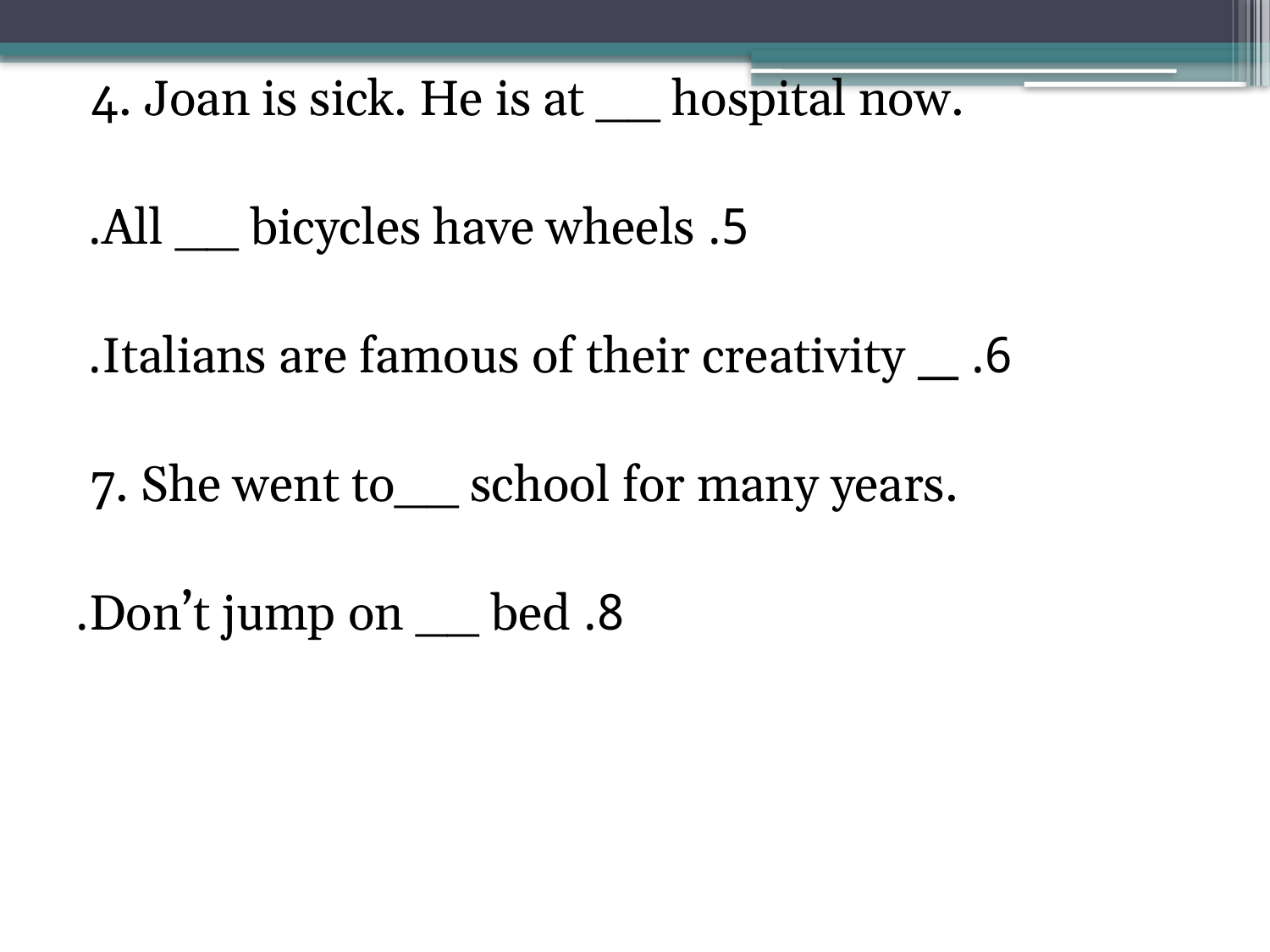

4. Joan is sick. He is at __ hospital now.

5. All __ bicycles have wheels.

6. __ Italians are famous of their creativity.

7. She went to__ school for many years.

8. Don’t jump on __ bed.